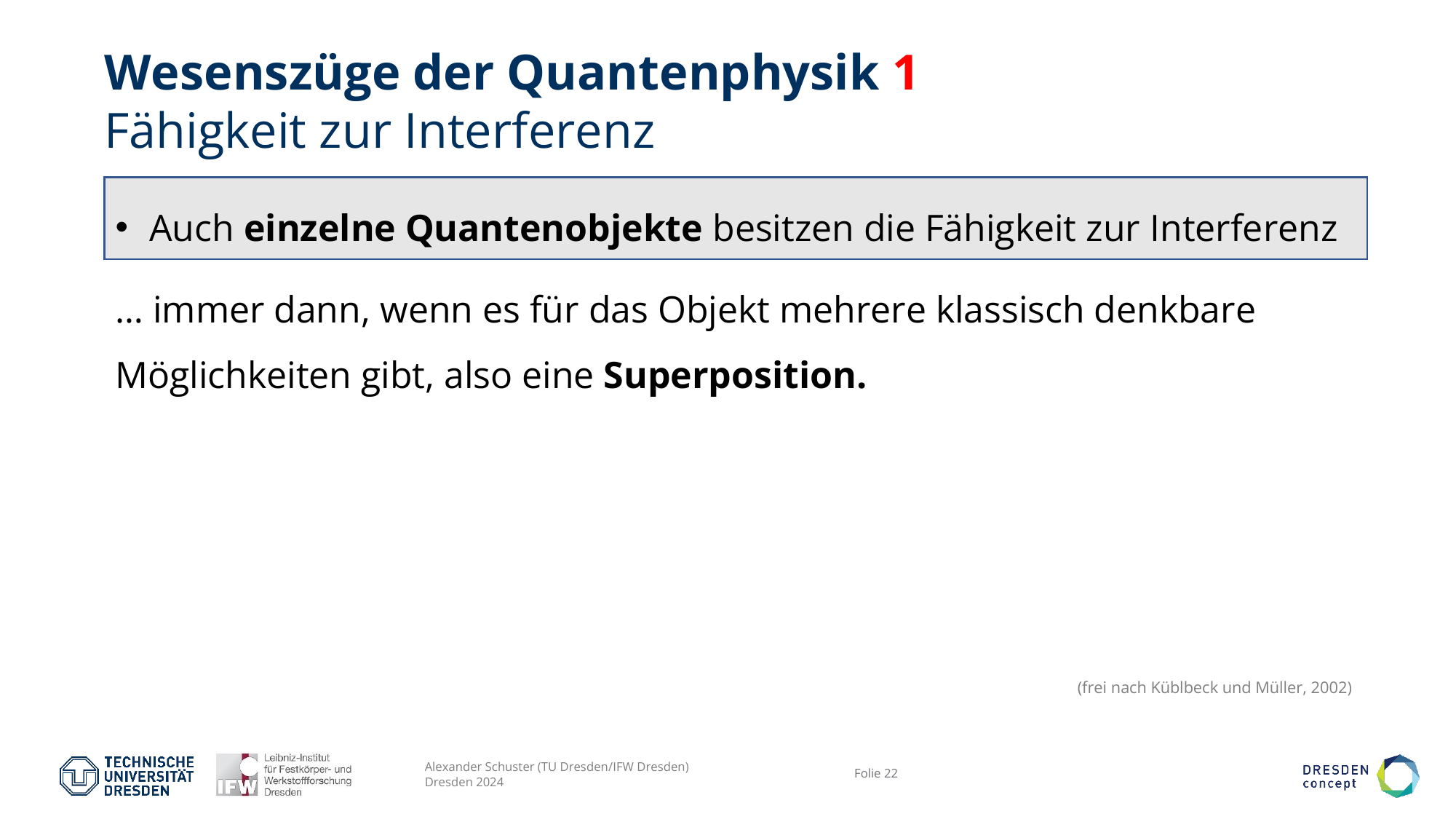

# Wesenszüge der Quantenphysik 1 Fähigkeit zur Interferenz

Auch einzelne Quantenobjekte besitzen die Fähigkeit zur Interferenz
… immer dann, wenn es für das Objekt mehrere klassisch denkbare Möglichkeiten gibt, also eine Superposition.
(frei nach Küblbeck und Müller, 2002)